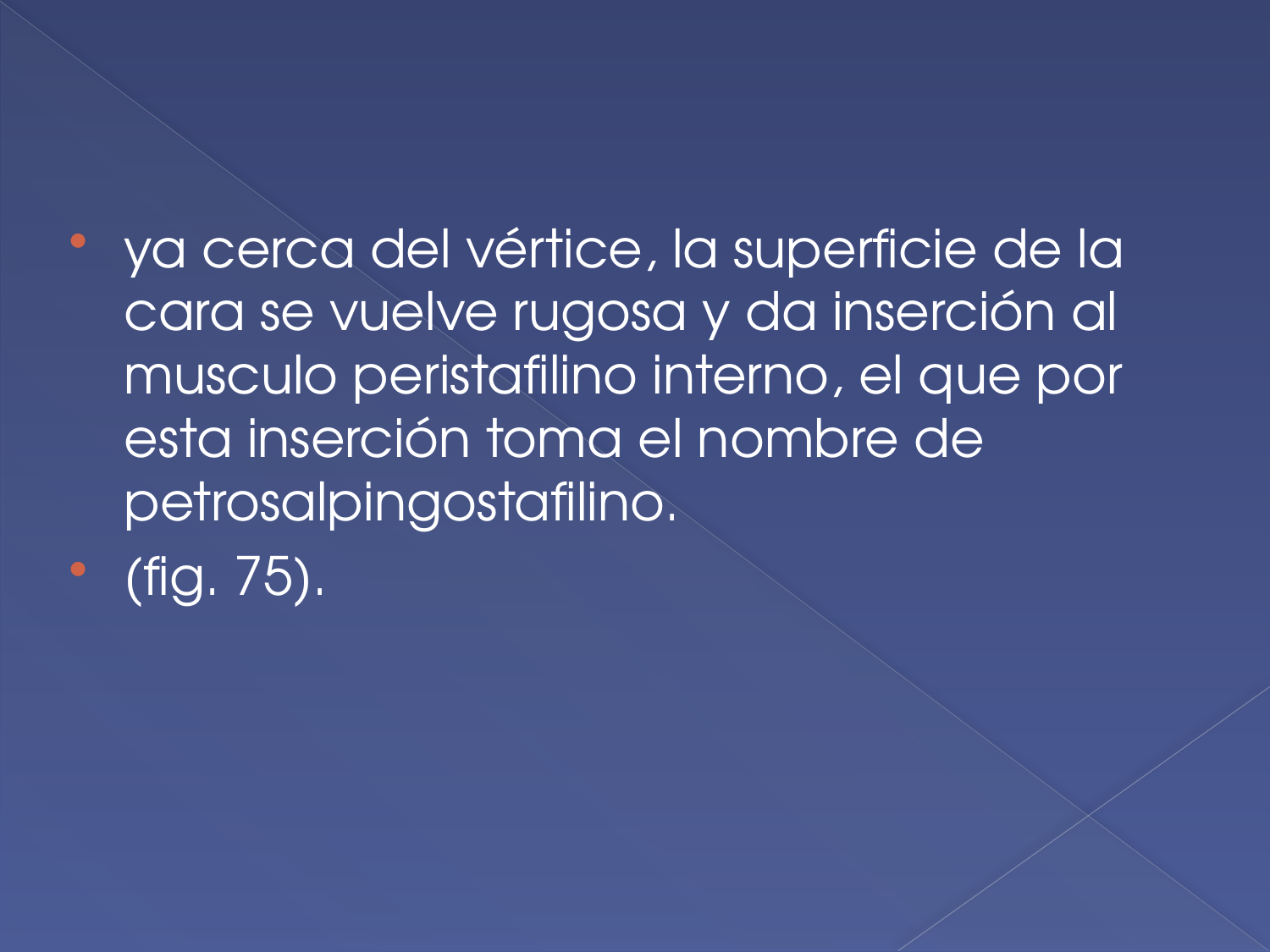

#
ya cerca del vértice, la superficie de la cara se vuelve rugosa y da inserción al musculo peristafilino interno, el que por esta inserción toma el nombre de petrosalpingostafilino.
(fig. 75).